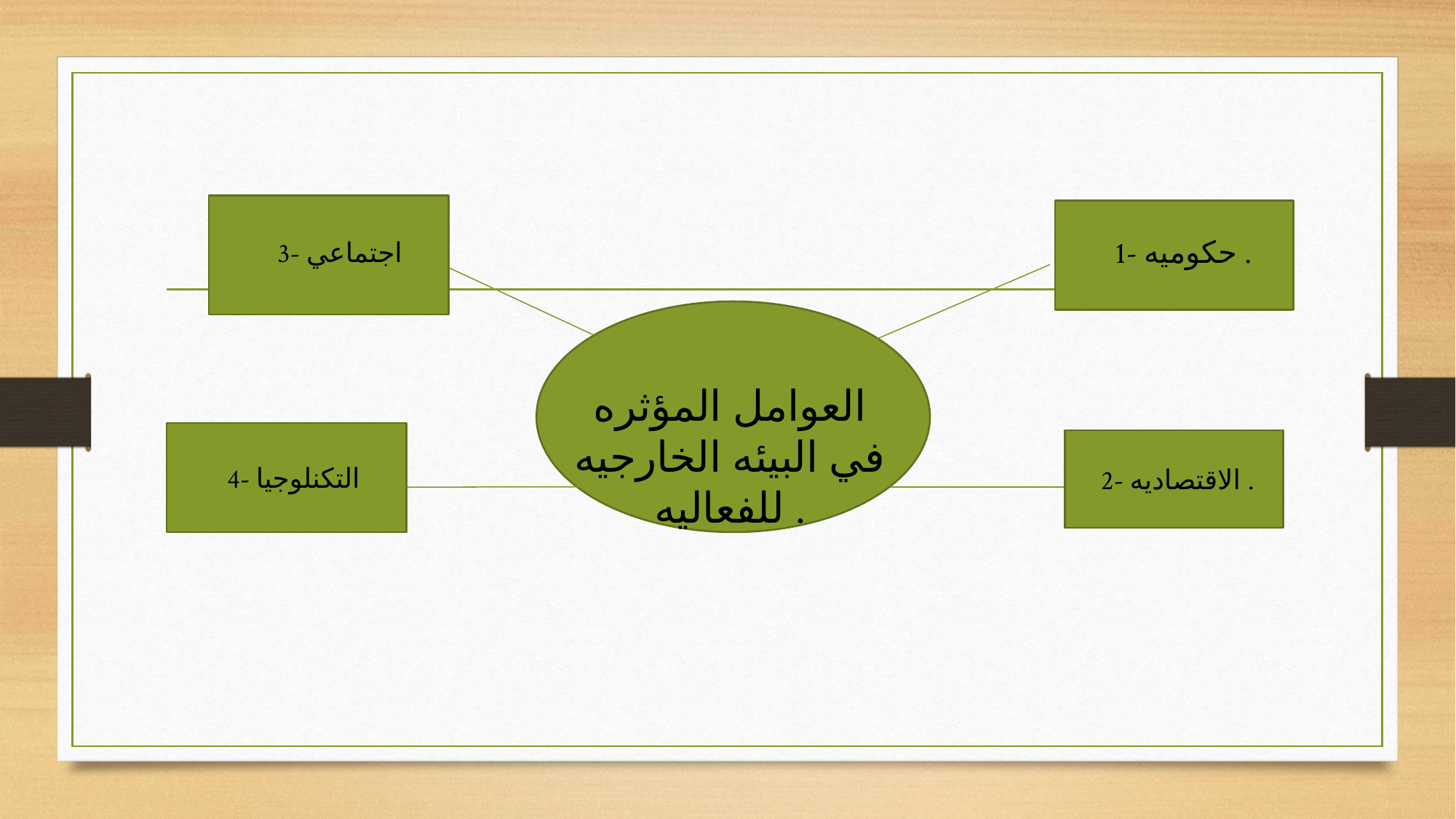

1- حكوميه .
3- اجتماعي

العوامل المؤثره في البيئه الخارجيه للفعاليه .

4- التكنلوجيا
2- الاقتصاديه .